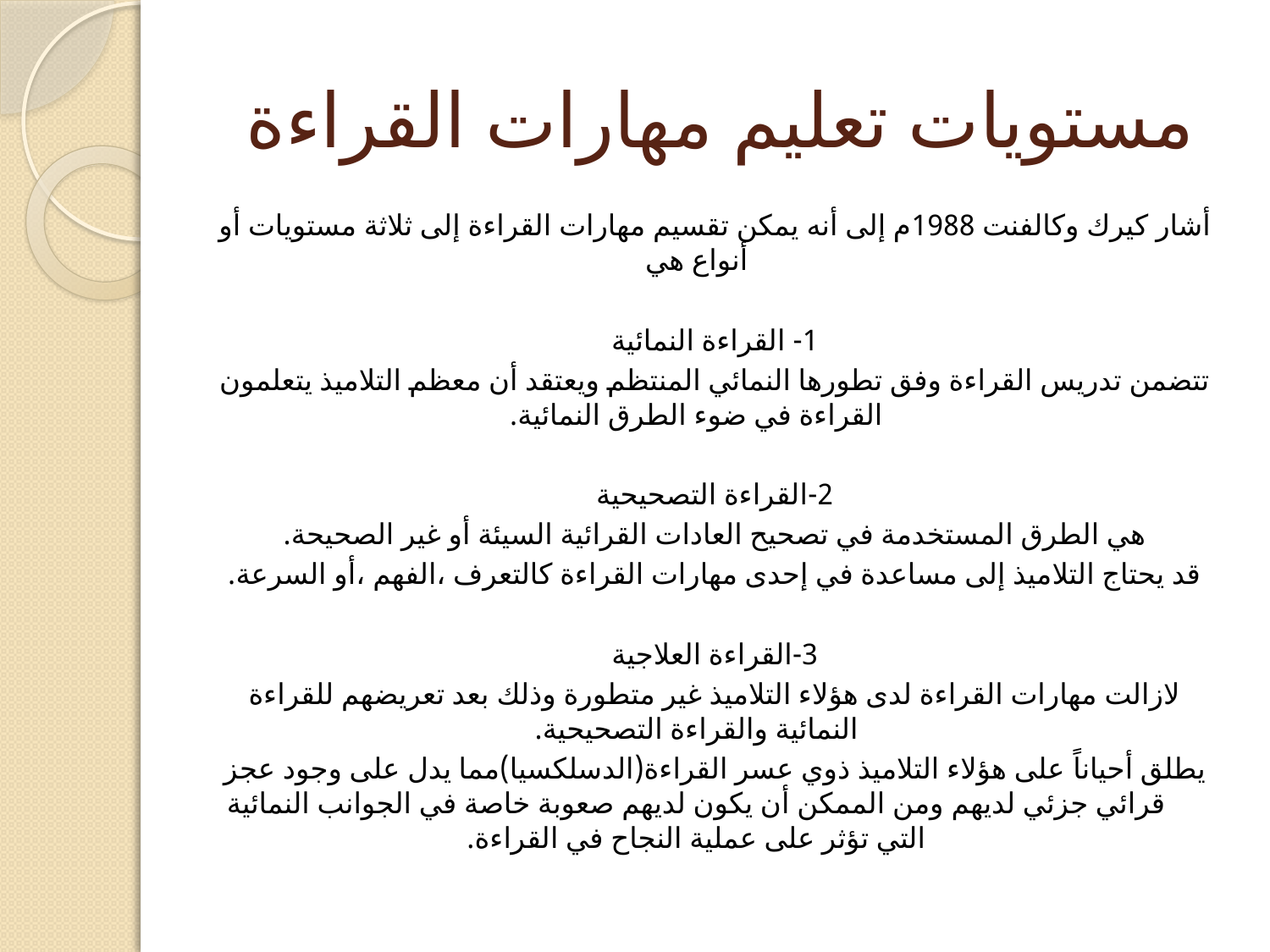

# مستويات تعليم مهارات القراءة
أشار كيرك وكالفنت 1988م إلى أنه يمكن تقسيم مهارات القراءة إلى ثلاثة مستويات أو أنواع هي

1- القراءة النمائية
تتضمن تدريس القراءة وفق تطورها النمائي المنتظم ويعتقد أن معظم التلاميذ يتعلمون القراءة في ضوء الطرق النمائية.

2-القراءة التصحيحية
هي الطرق المستخدمة في تصحيح العادات القرائية السيئة أو غير الصحيحة.
قد يحتاج التلاميذ إلى مساعدة في إحدى مهارات القراءة كالتعرف ،الفهم ،أو السرعة.

3-القراءة العلاجية
لازالت مهارات القراءة لدى هؤلاء التلاميذ غير متطورة وذلك بعد تعريضهم للقراءة النمائية والقراءة التصحيحية.
يطلق أحياناً على هؤلاء التلاميذ ذوي عسر القراءة(الدسلكسيا)مما يدل على وجود عجز قرائي جزئي لديهم ومن الممكن أن يكون لديهم صعوبة خاصة في الجوانب النمائية التي تؤثر على عملية النجاح في القراءة.